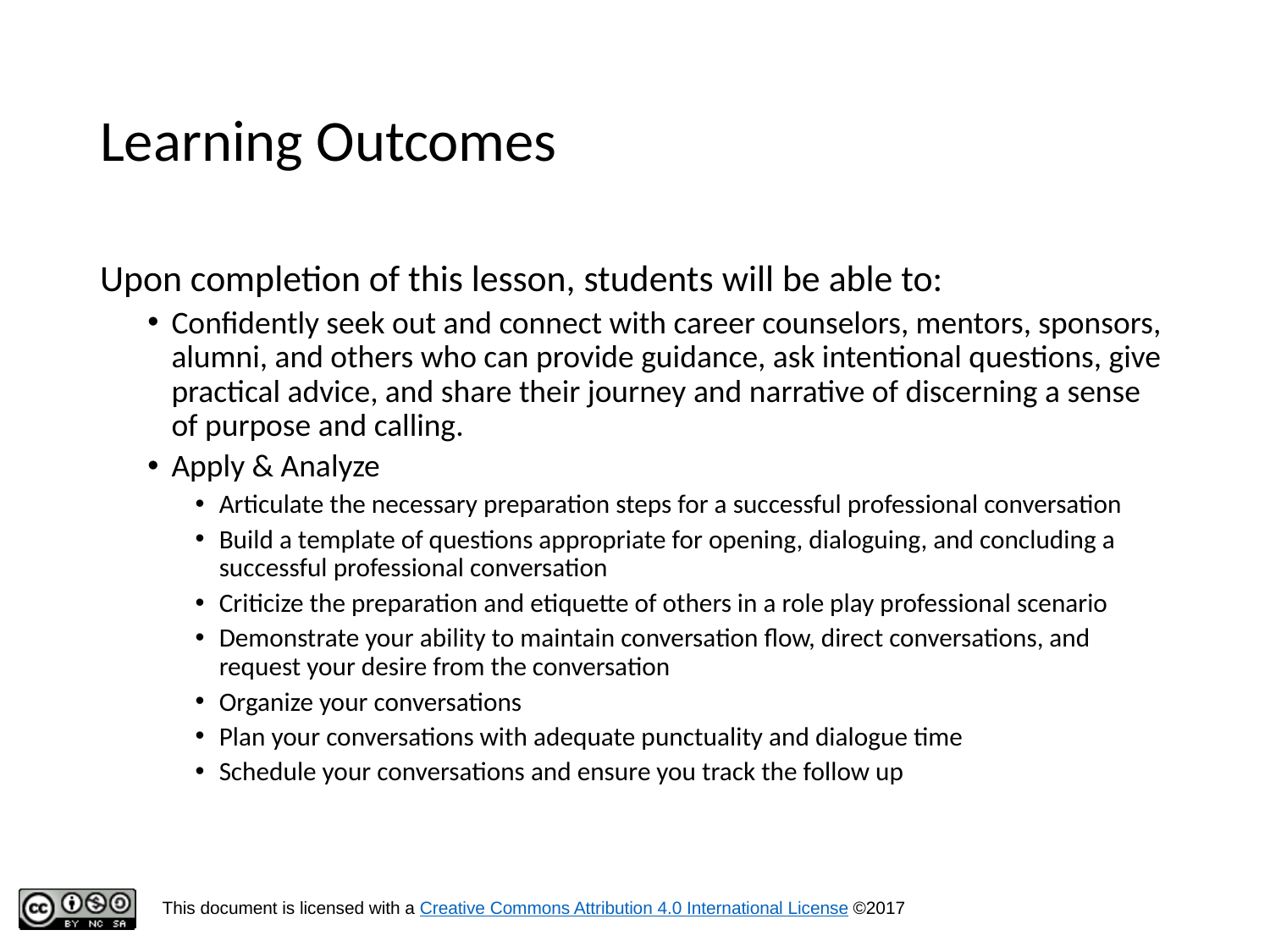

# Learning Outcomes
Upon completion of this lesson, students will be able to:
Confidently seek out and connect with career counselors, mentors, sponsors, alumni, and others who can provide guidance, ask intentional questions, give practical advice, and share their journey and narrative of discerning a sense of purpose and calling.
Apply & Analyze
Articulate the necessary preparation steps for a successful professional conversation
Build a template of questions appropriate for opening, dialoguing, and concluding a successful professional conversation
Criticize the preparation and etiquette of others in a role play professional scenario
Demonstrate your ability to maintain conversation flow, direct conversations, and request your desire from the conversation
Organize your conversations
Plan your conversations with adequate punctuality and dialogue time
Schedule your conversations and ensure you track the follow up